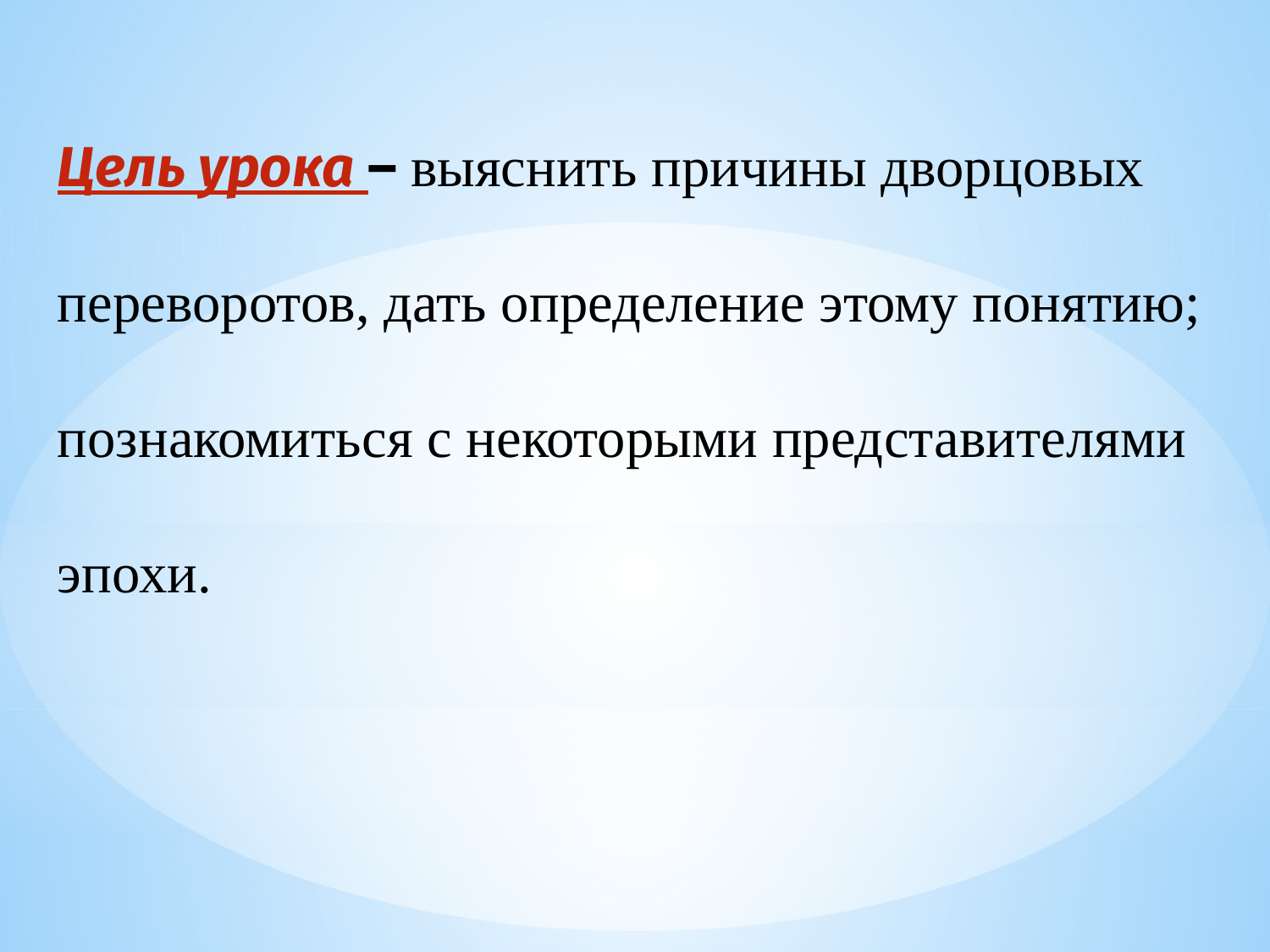

Цель урока – выяснить причины дворцовых

переворотов, дать определение этому понятию;

познакомиться с некоторыми представителями

эпохи.